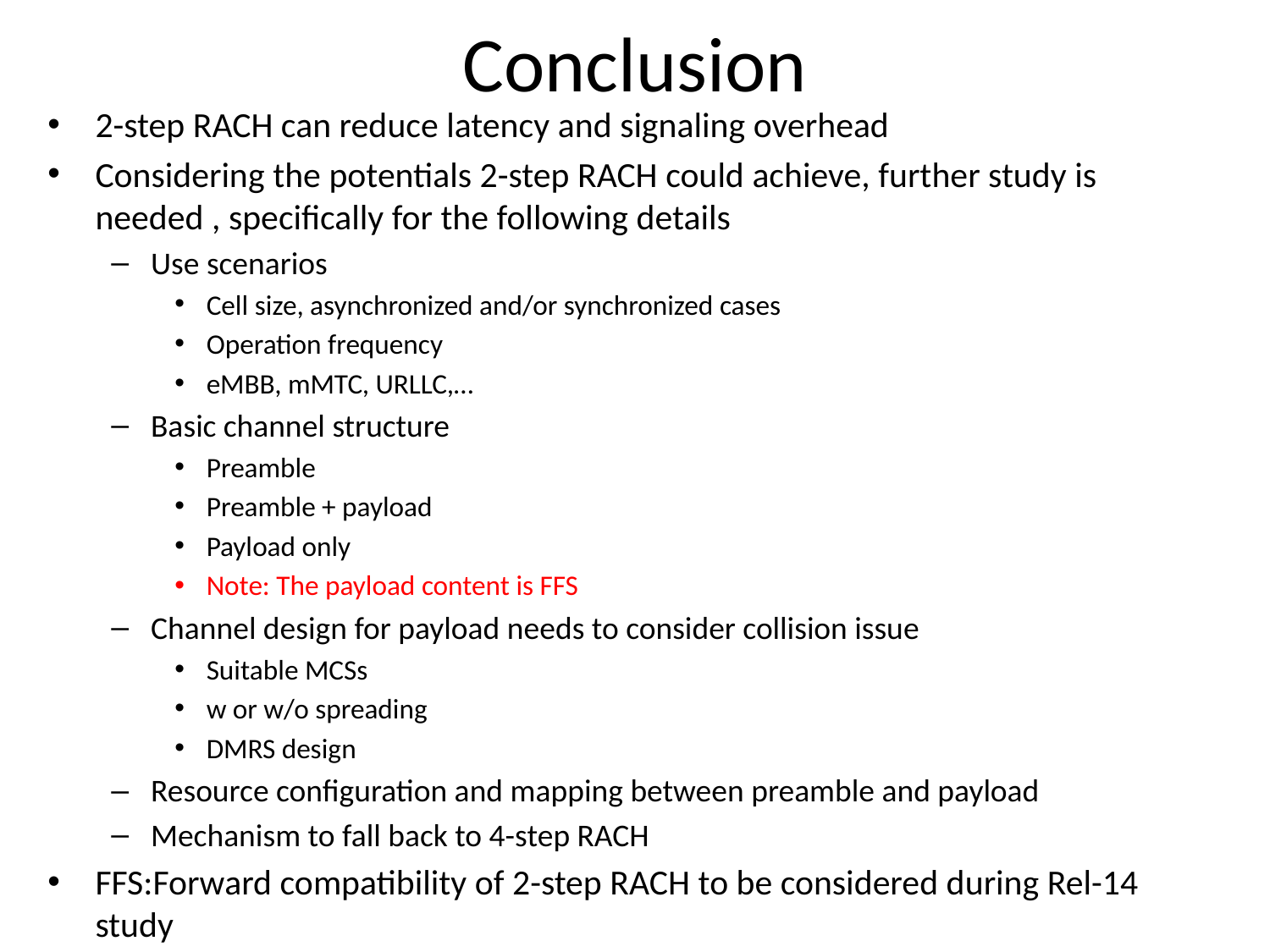

# Conclusion
2-step RACH can reduce latency and signaling overhead
Considering the potentials 2-step RACH could achieve, further study is needed , specifically for the following details
Use scenarios
Cell size, asynchronized and/or synchronized cases
Operation frequency
eMBB, mMTC, URLLC,…
Basic channel structure
Preamble
Preamble + payload
Payload only
Note: The payload content is FFS
Channel design for payload needs to consider collision issue
Suitable MCSs
w or w/o spreading
DMRS design
Resource configuration and mapping between preamble and payload
Mechanism to fall back to 4-step RACH
FFS:Forward compatibility of 2-step RACH to be considered during Rel-14 study